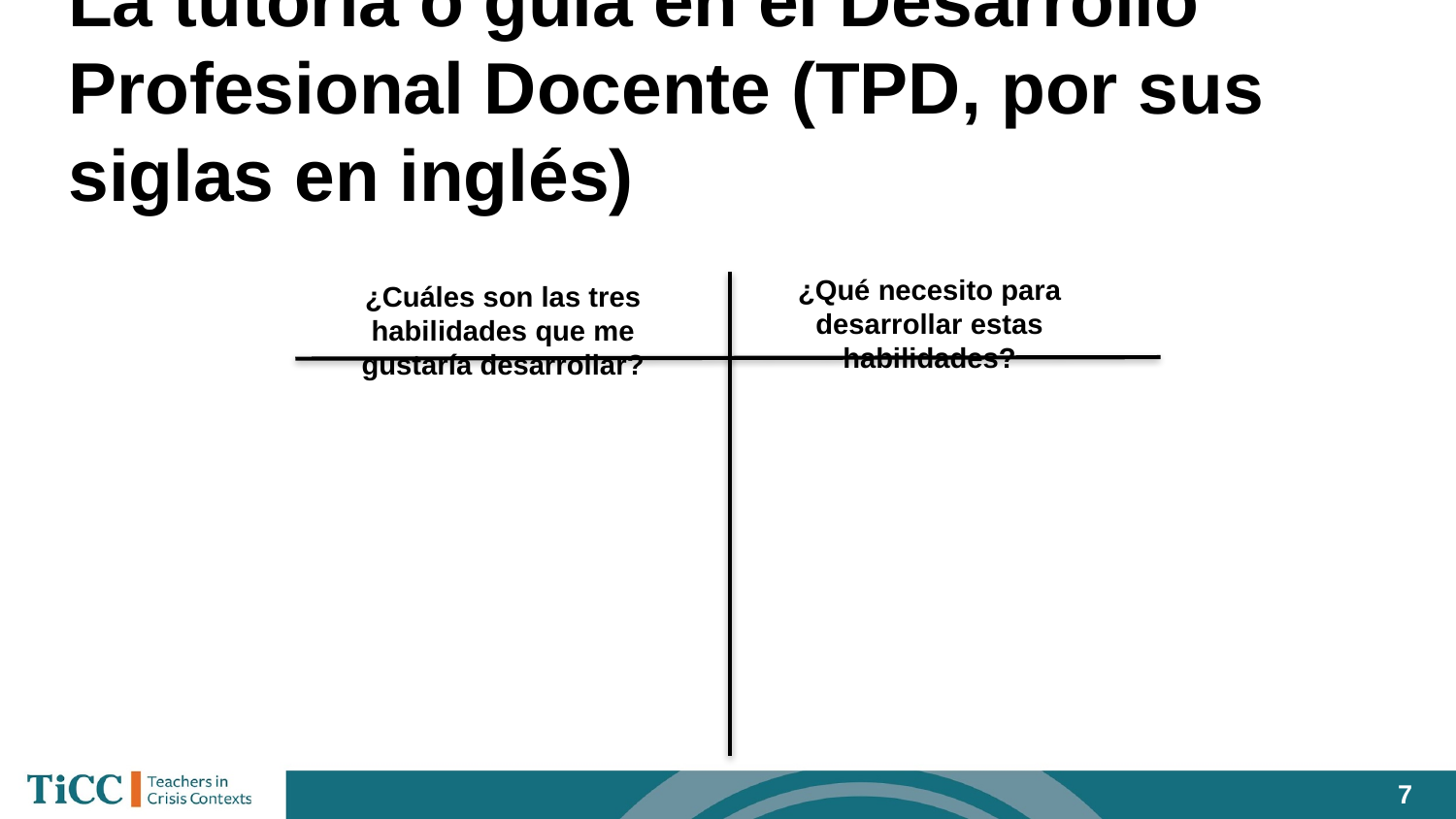

# La tutoría o guía en el Desarrollo Profesional Docente (TPD, por sus siglas en inglés)
¿Qué necesito para desarrollar estas habilidades?
¿Cuáles son las tres habilidades que me gustaría desarrollar?
7